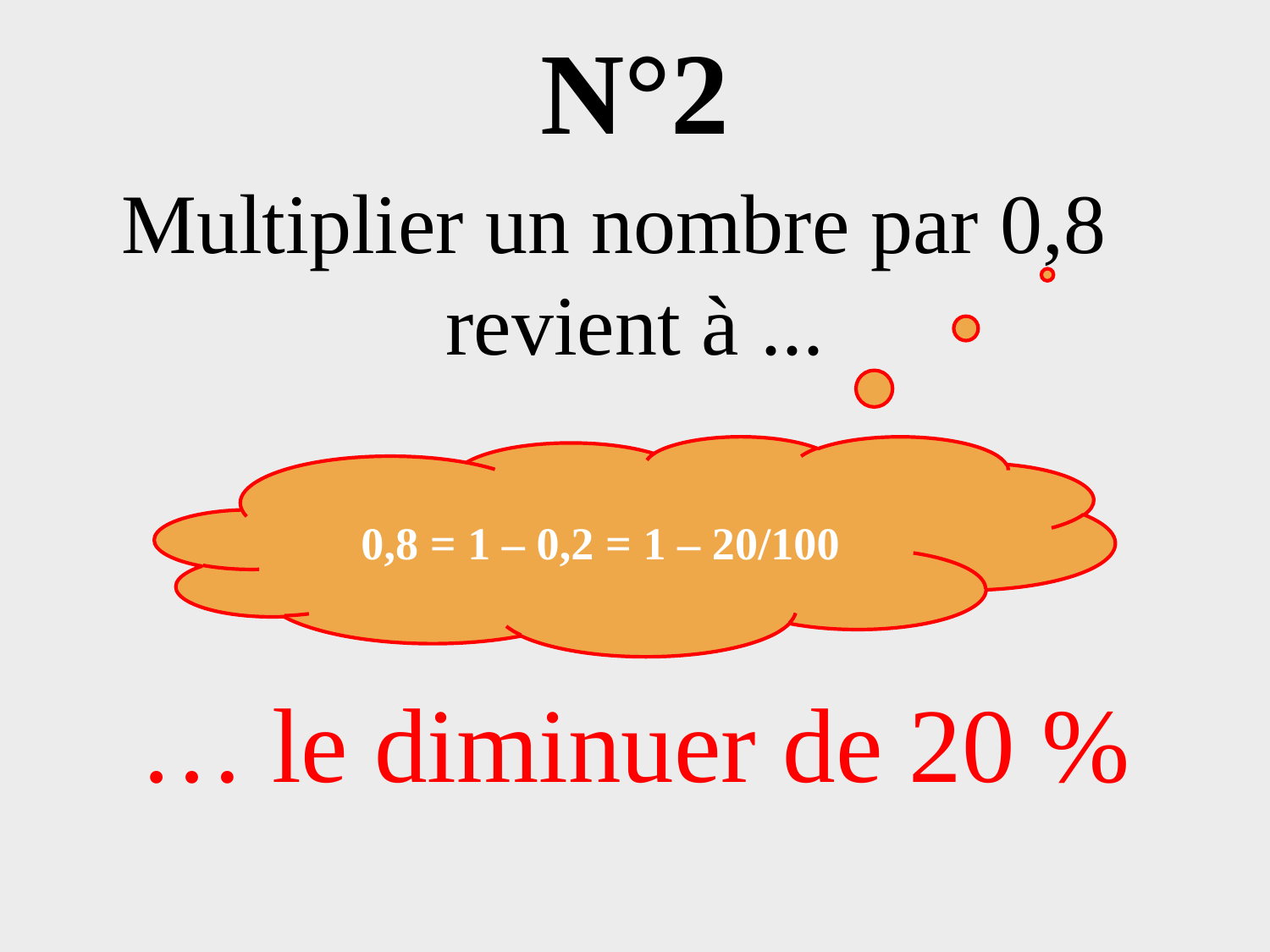

# N°2
Multiplier un nombre par 0,8
revient à ...

… le diminuer de 20 %

0,8 = 1 – 0,2 = 1 – 20/100